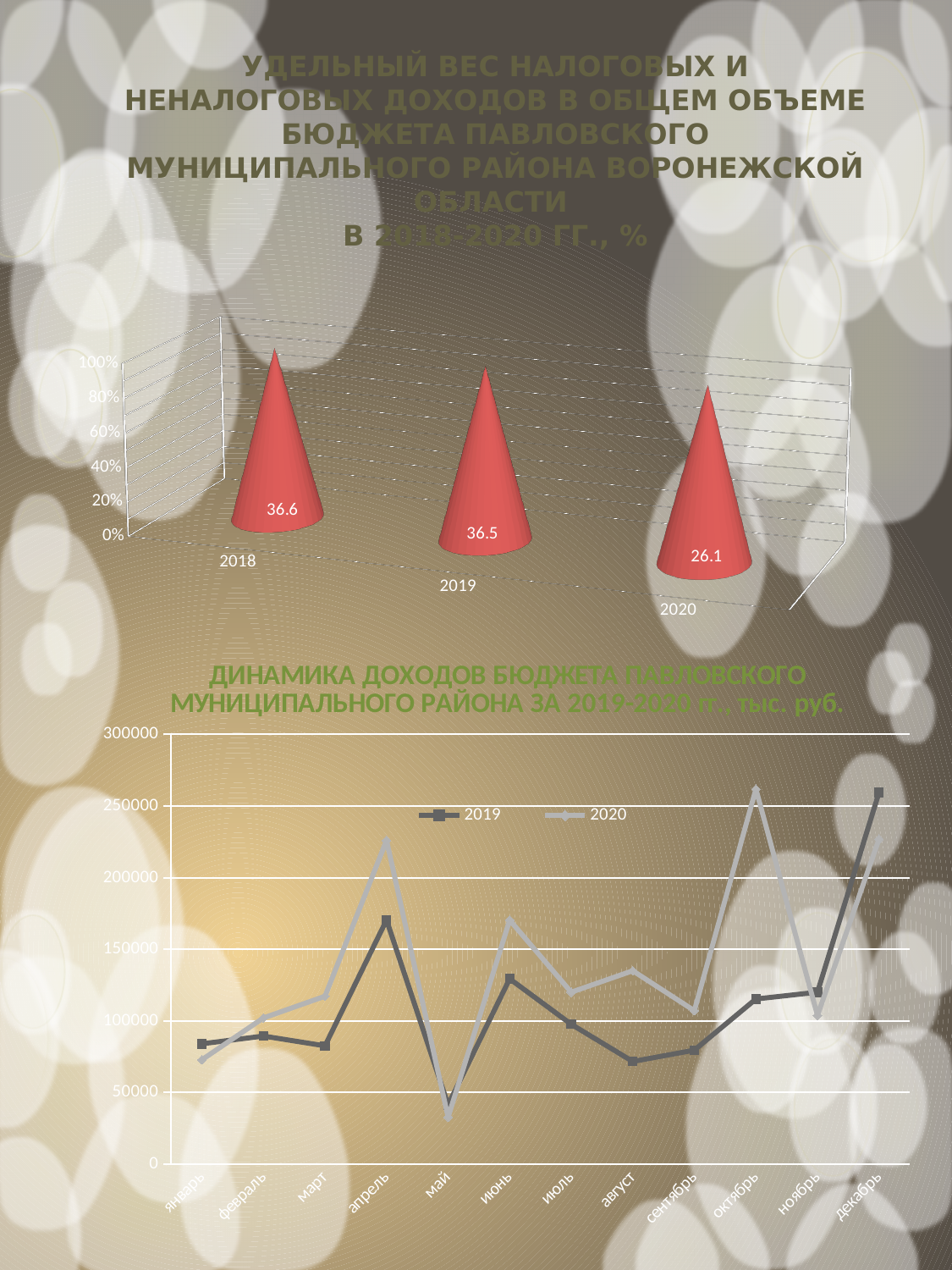

# УДЕЛЬНЫЙ ВЕС НАЛОГОВЫХ И НЕНАЛОГОВЫХ ДОХОДОВ В ОБЩЕМ ОБЪЕМЕ БЮДЖЕТА ПАВЛОВСКОГО МУНИЦИПАЛЬНОГО РАЙОНА ВОРОНЕЖСКОЙ ОБЛАСТИ В 2018-2020 ГГ., %

[unsupported chart]

### Chart: ДИНАМИКА ДОХОДОВ БЮДЖЕТА ПАВЛОВСКОГО МУНИЦИПАЛЬНОГО РАЙОНА ЗА 2019-2020 гг., тыс. руб.

| Category | 2019 | 2020 |
|---|---|---|
| январь | 83974.7 | 72803.0 |
| февраль | 89389.1 | 102039.79999999999 |
| март | 82568.5 | 117164.20000000001 |
| апрель | 170437.2 | 225981.7 |
| май | 41374.7 | 32753.79999999999 |
| июнь | 129364.8 | 170357.80000000005 |
| июль | 97643.8 | 120009.8999999999 |
| август | 71635.7 | 134979.5 |
| сентябрь | 79553.4 | 107078.40000000014 |
| октябрь | 115253.3 | 261788.19999999995 |
| ноябрь | 120001.9 | 103833.59999999986 |
| декабрь | 259497.3 | 226889.5 |